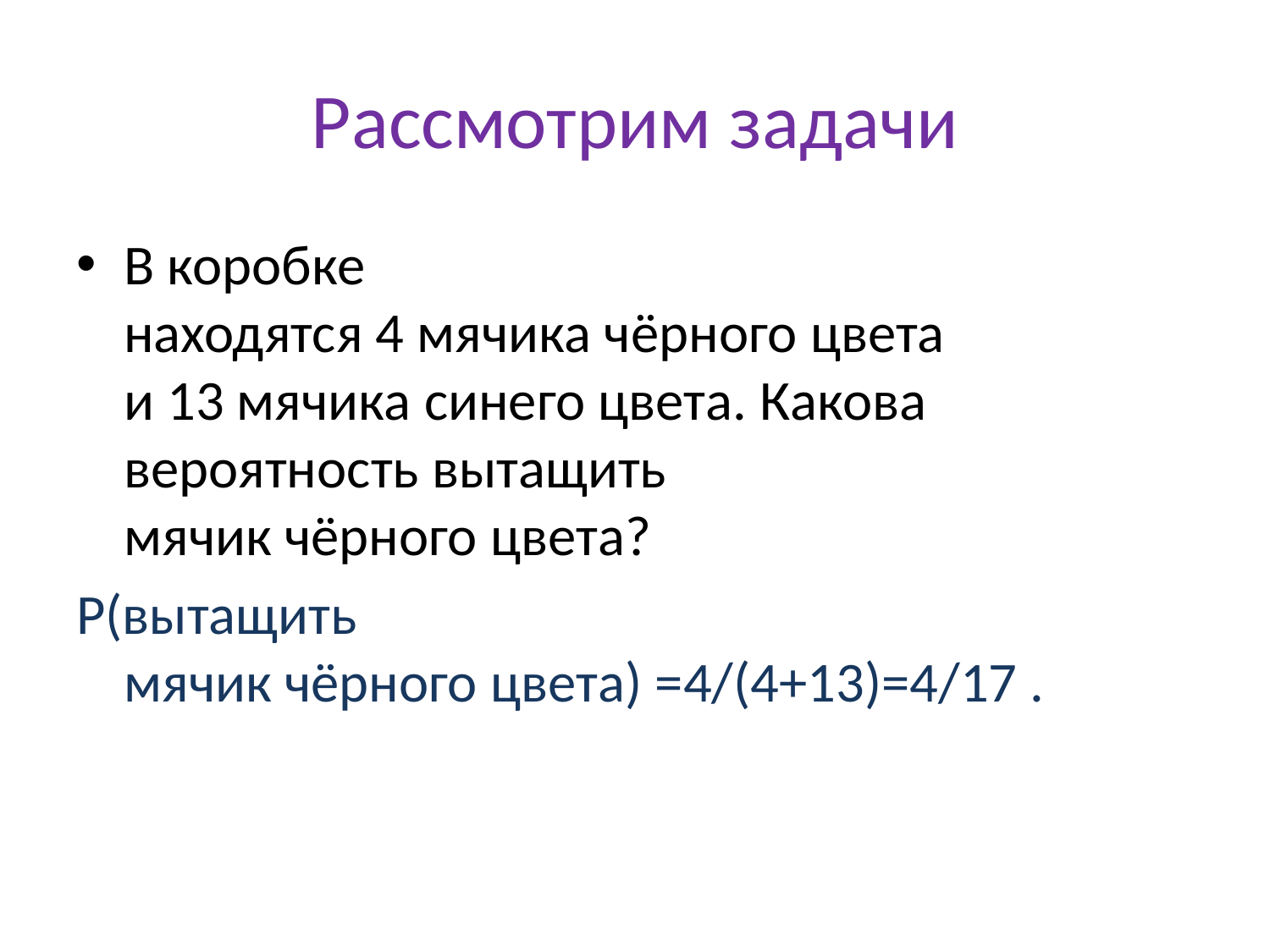

# Рассмотрим задачи
В коробке находятся 4 мячика чёрного цвета и 13 мячика синего цвета. Какова вероятность вытащить мячик чёрного цвета?
P(вытащить мячик чёрного цвета) =4/(4+13)=4/17 .